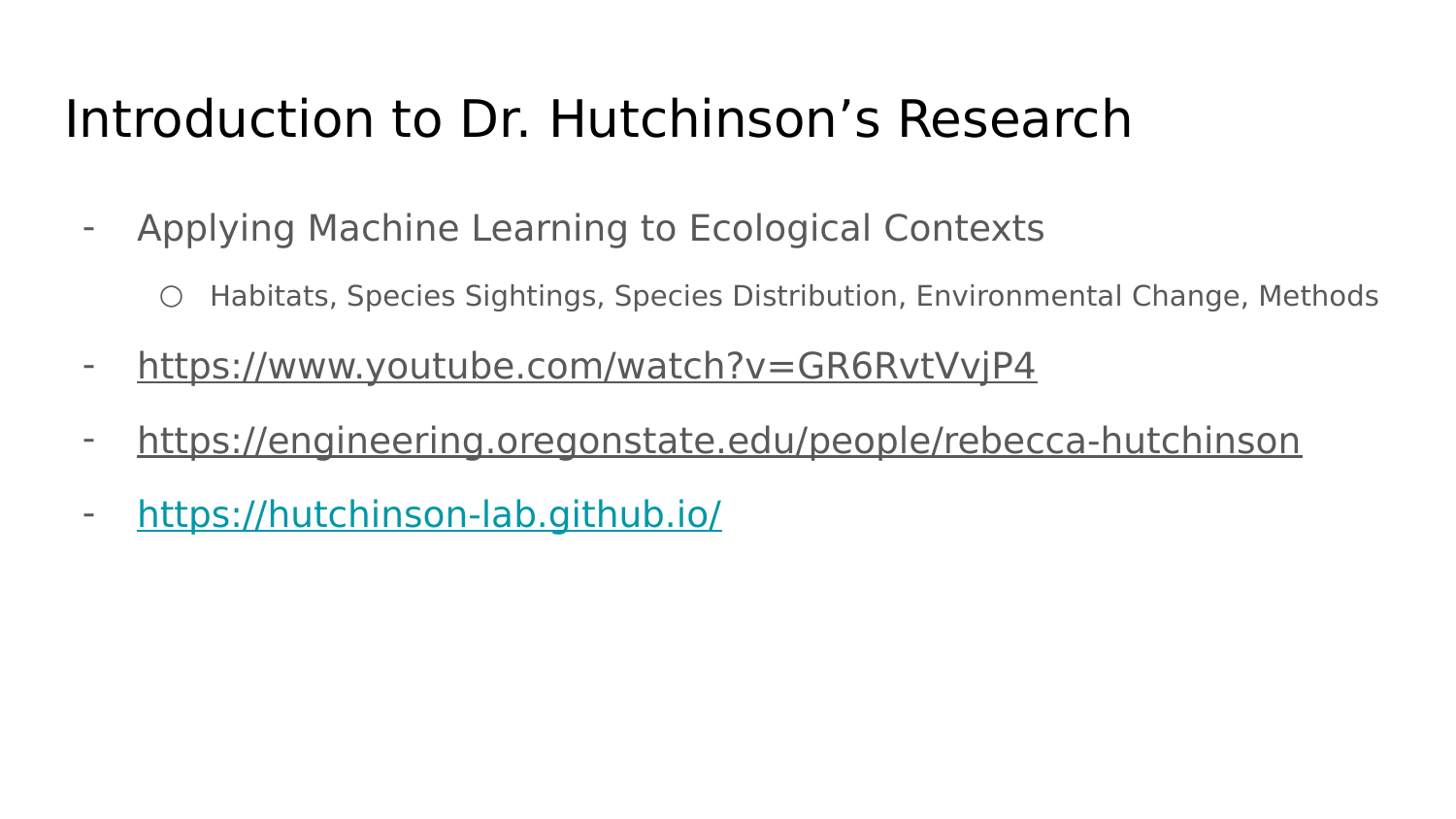

# Introduction to Dr. Hutchinson’s Research
Applying Machine Learning to Ecological Contexts
Habitats, Species Sightings, Species Distribution, Environmental Change, Methods
https://www.youtube.com/watch?v=GR6RvtVvjP4
https://engineering.oregonstate.edu/people/rebecca-hutchinson
https://hutchinson-lab.github.io/